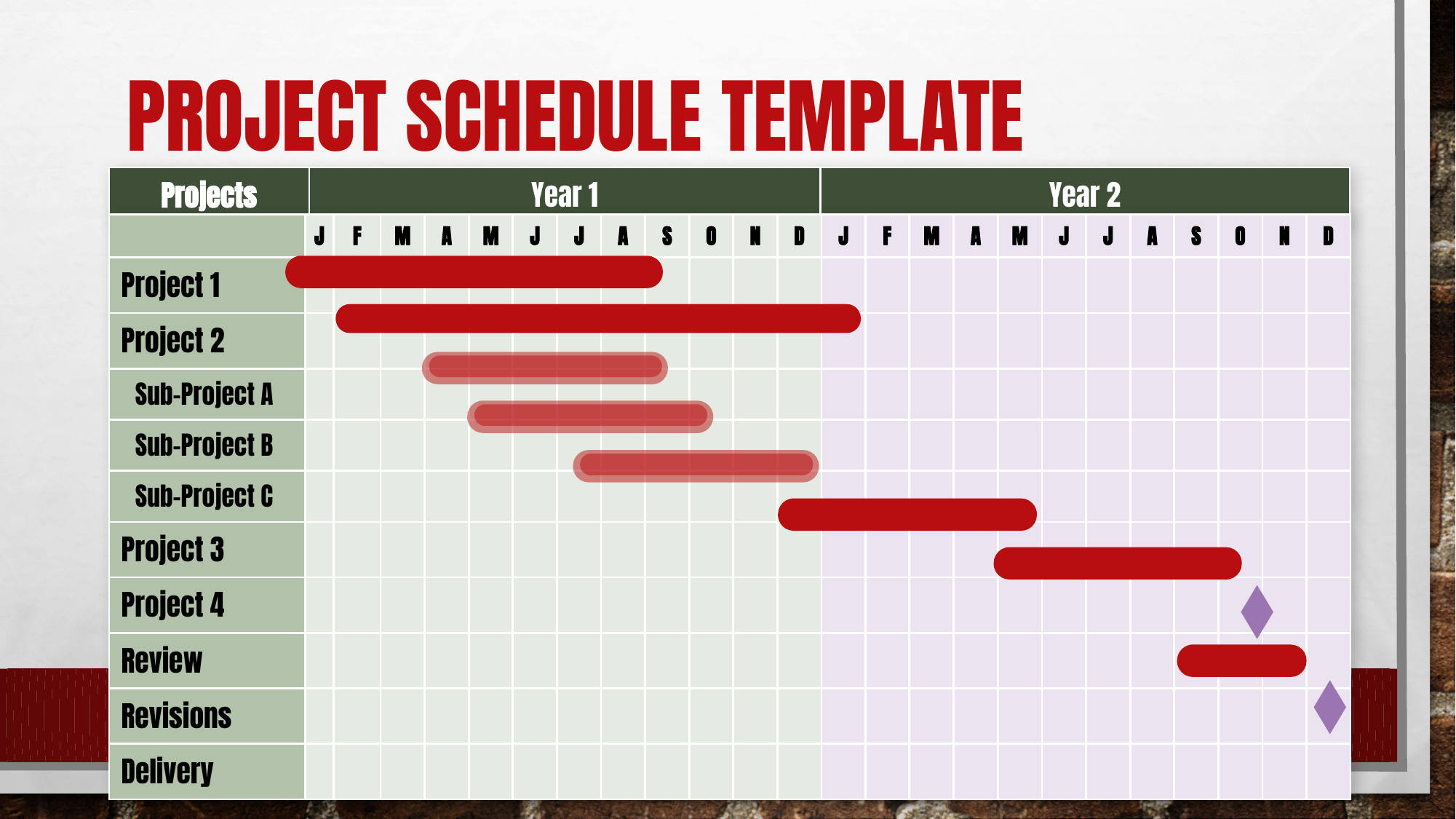

# PROJECT SCHEDULE TEMPLATE
| Projects | Year 1 | Year 2 |
| --- | --- | --- |
|  | J | F | M | A | M | J | J | A | S | O | N | D | J | F | M | A | M | J | J | A | S | O | N | D |
| --- | --- | --- | --- | --- | --- | --- | --- | --- | --- | --- | --- | --- | --- | --- | --- | --- | --- | --- | --- | --- | --- | --- | --- | --- |
| Project 1 |  |  |  |  |  |  |  |  |  |  |  |  |  |  |  |  |  |  |  |  |  |  |  |  |
| Project 2 |  |  |  |  |  |  |  |  |  |  |  |  |  |  |  |  |  |  |  |  |  |  |  |  |
| Sub-Project A |  |  |  |  |  |  |  |  |  |  |  |  |  |  |  |  |  |  |  |  |  |  |  |  |
| Sub-Project B |  |  |  |  |  |  |  |  |  |  |  |  |  |  |  |  |  |  |  |  |  |  |  |  |
| Sub-Project C |  |  |  |  |  |  |  |  |  |  |  |  |  |  |  |  |  |  |  |  |  |  |  |  |
| Project 3 |  |  |  |  |  |  |  |  |  |  |  |  |  |  |  |  |  |  |  |  |  |  |  |  |
| Project 4 |  |  |  |  |  |  |  |  |  |  |  |  |  |  |  |  |  |  |  |  |  |  |  |  |
| Review |  |  |  |  |  |  |  |  |  |  |  |  |  |  |  |  |  |  |  |  |  |  |  |  |
| Revisions |  |  |  |  |  |  |  |  |  |  |  |  |  |  |  |  |  |  |  |  |  |  |  |  |
| Delivery |  |  |  |  |  |  |  |  |  |  |  |  |  |  |  |  |  |  |  |  |  |  |  |  |